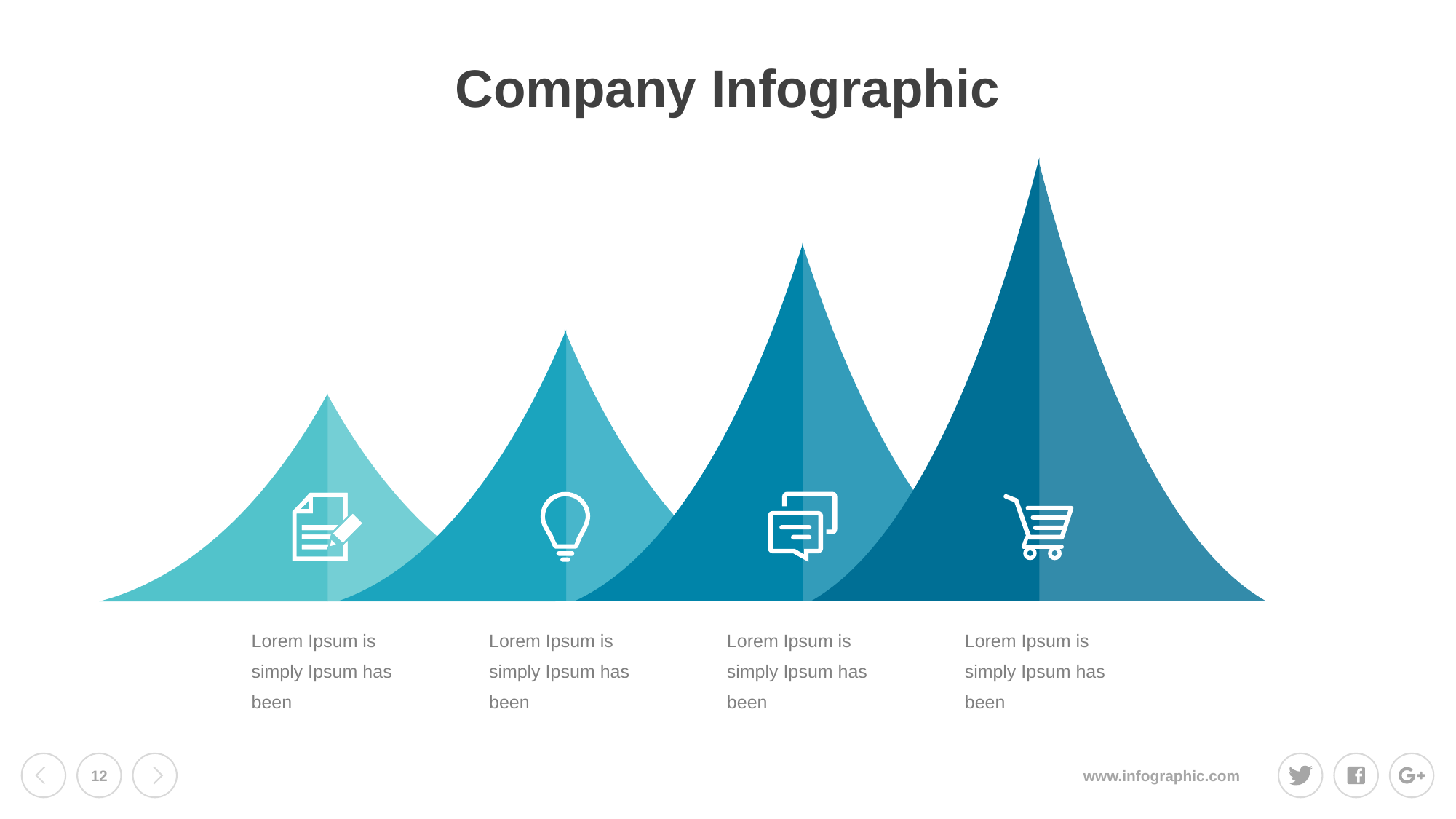

Company Infographic

Lorem Ipsum is simply Ipsum has been
Lorem Ipsum is simply Ipsum has been
Lorem Ipsum is simply Ipsum has been
Lorem Ipsum is simply Ipsum has been
12
www.infographic.com